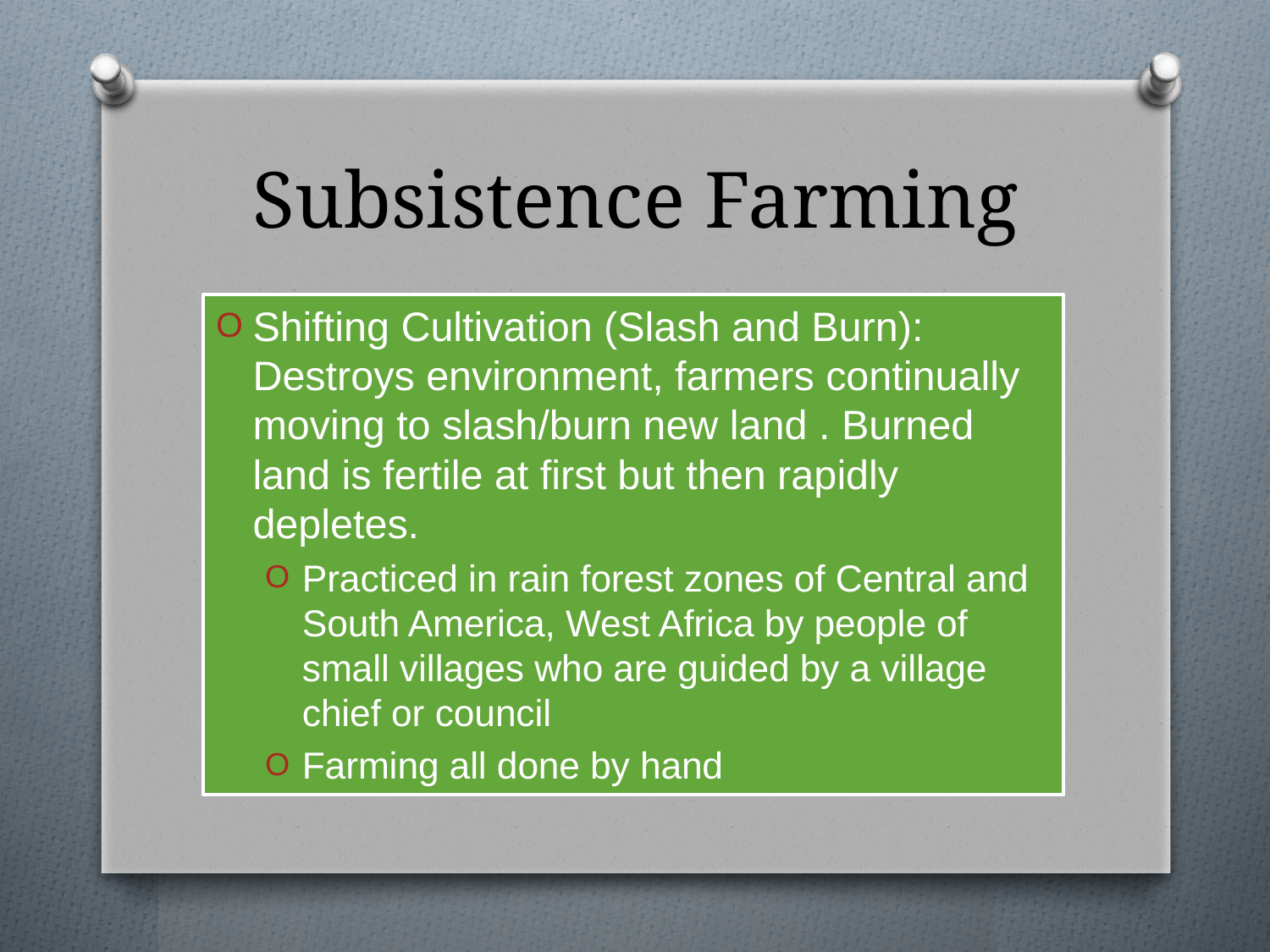

# Subsistence Farming
Shifting Cultivation (Slash and Burn): Destroys environment, farmers continually moving to slash/burn new land . Burned land is fertile at first but then rapidly depletes.
Practiced in rain forest zones of Central and South America, West Africa by people of small villages who are guided by a village chief or council
Farming all done by hand